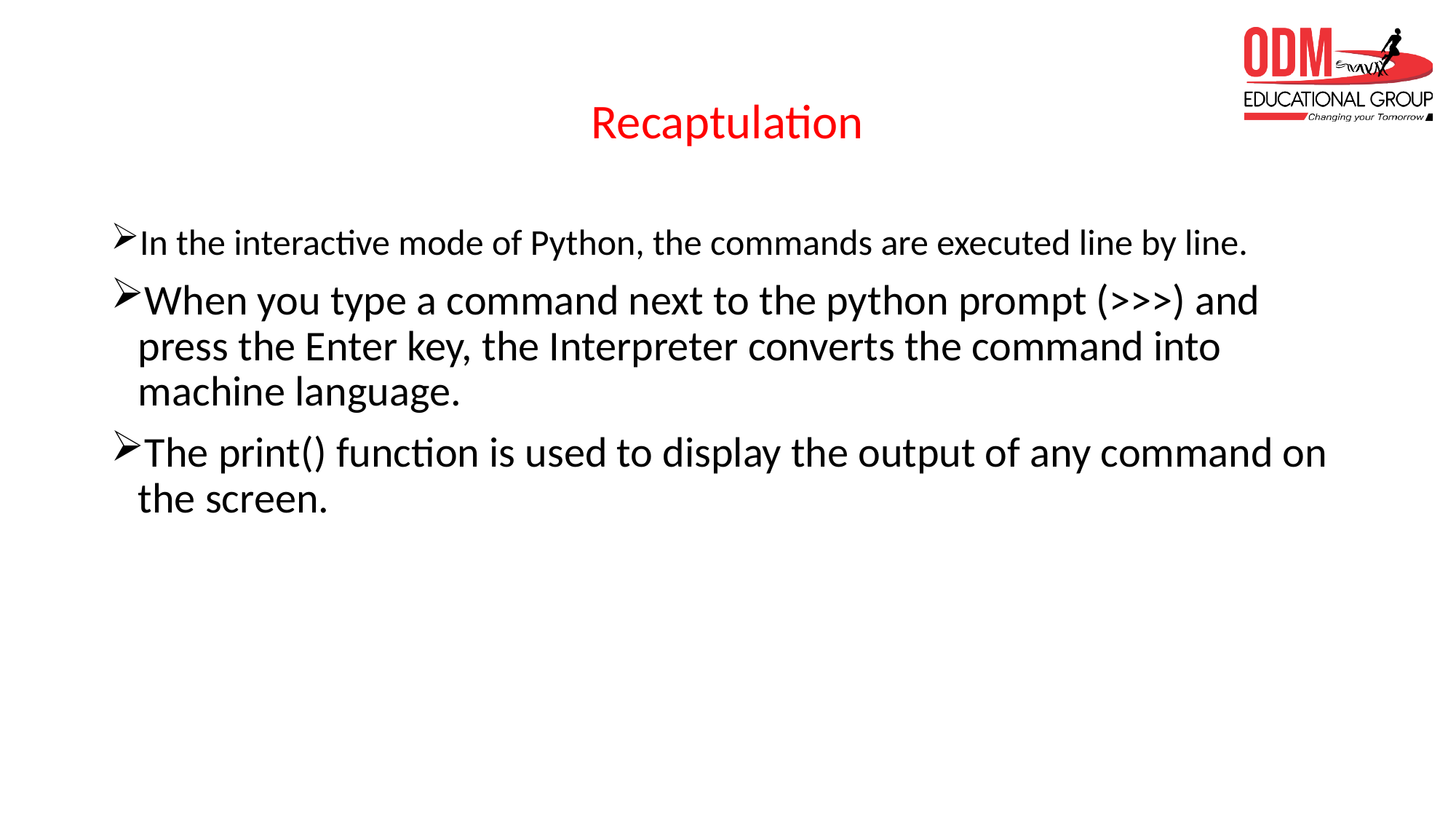

# Recaptulation
In the interactive mode of Python, the commands are executed line by line.
When you type a command next to the python prompt (>>>) and press the Enter key, the Interpreter converts the command into machine language.
The print() function is used to display the output of any command on the screen.